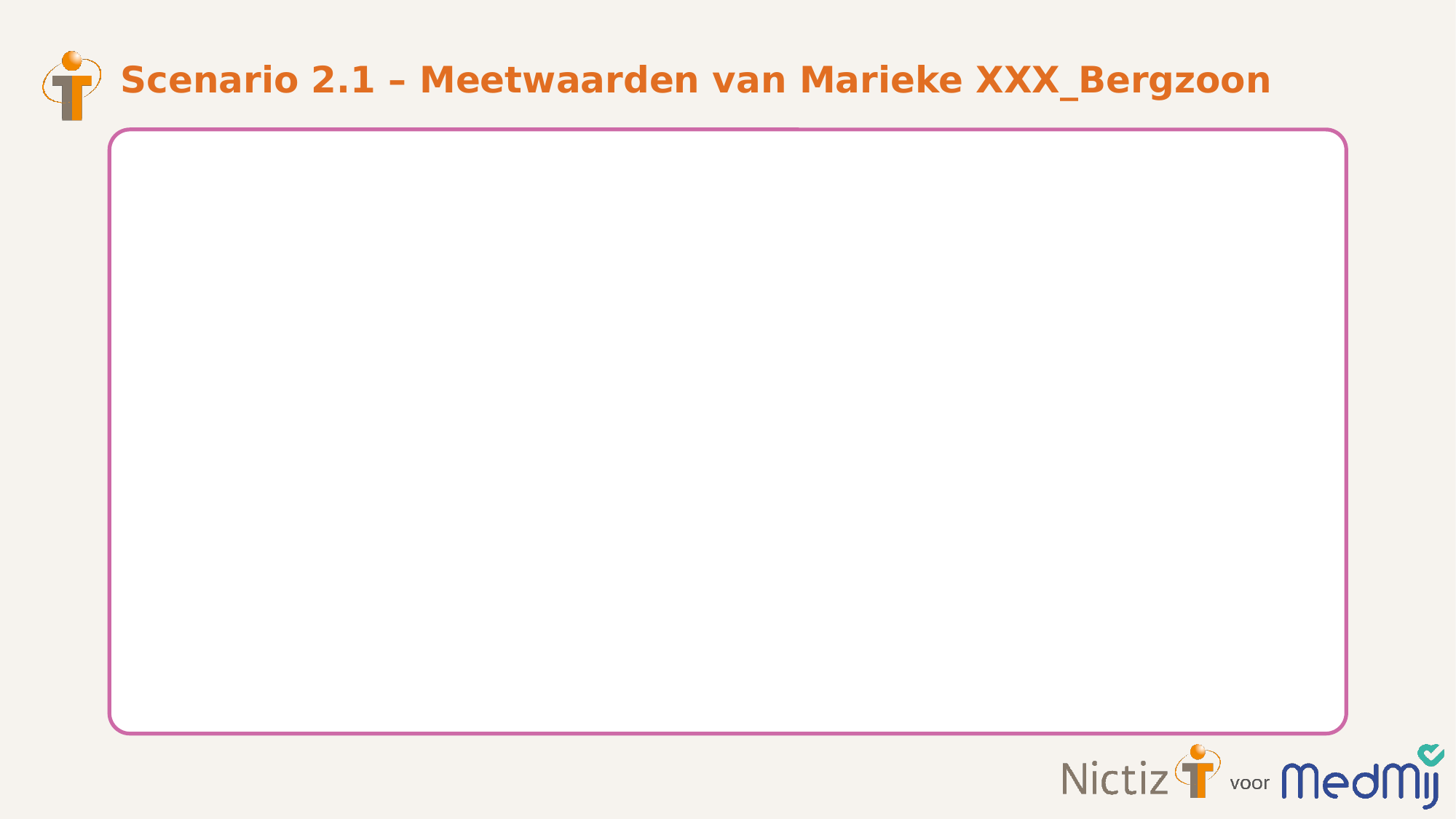

# Scenario 2.1 – Meetwaarden van Marieke XXX_Bergzoon